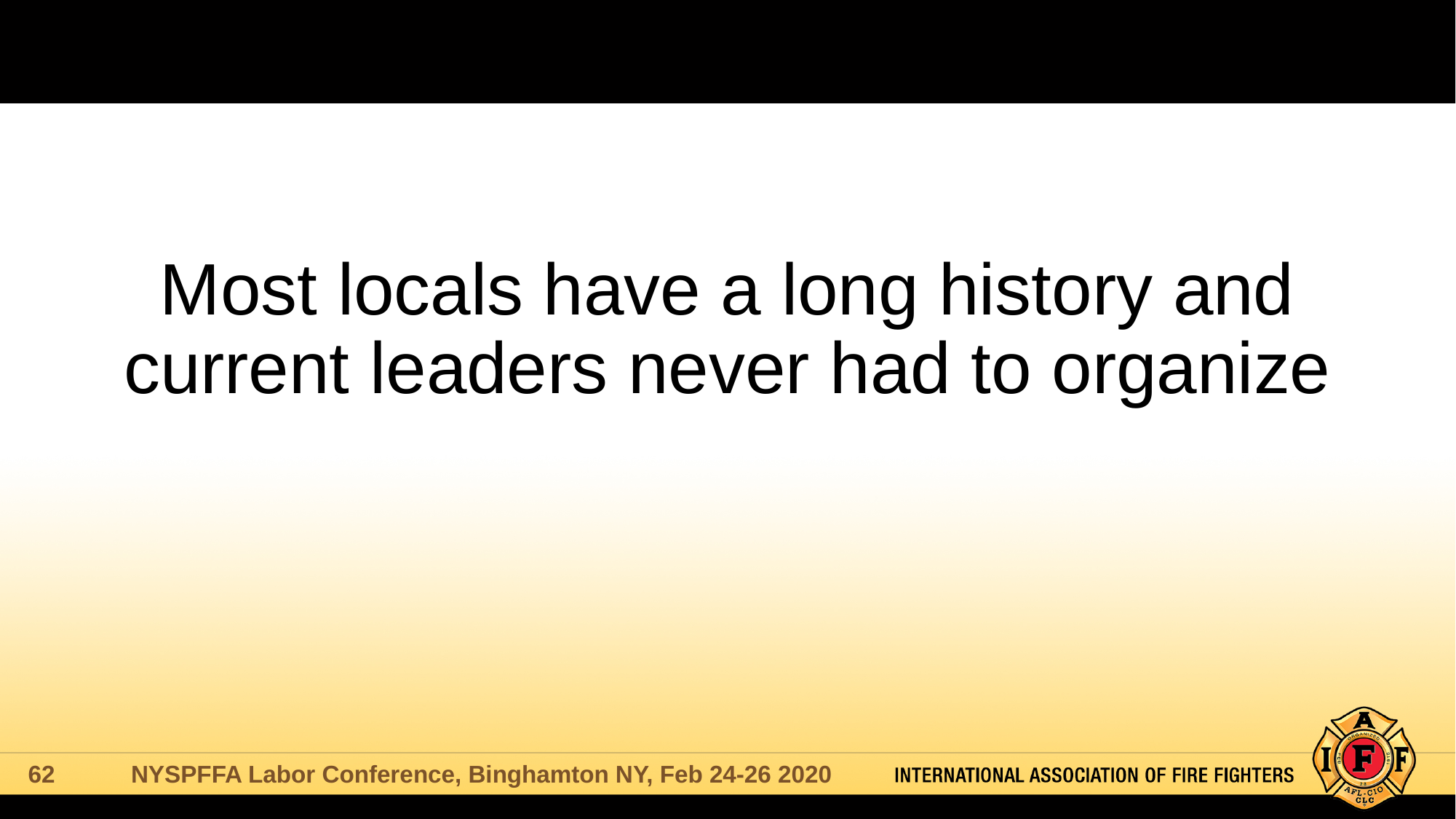

# Most locals have a long history and current leaders never had to organize
NYSPFFA Labor Conference, Binghamton NY, Feb 24-26 2020